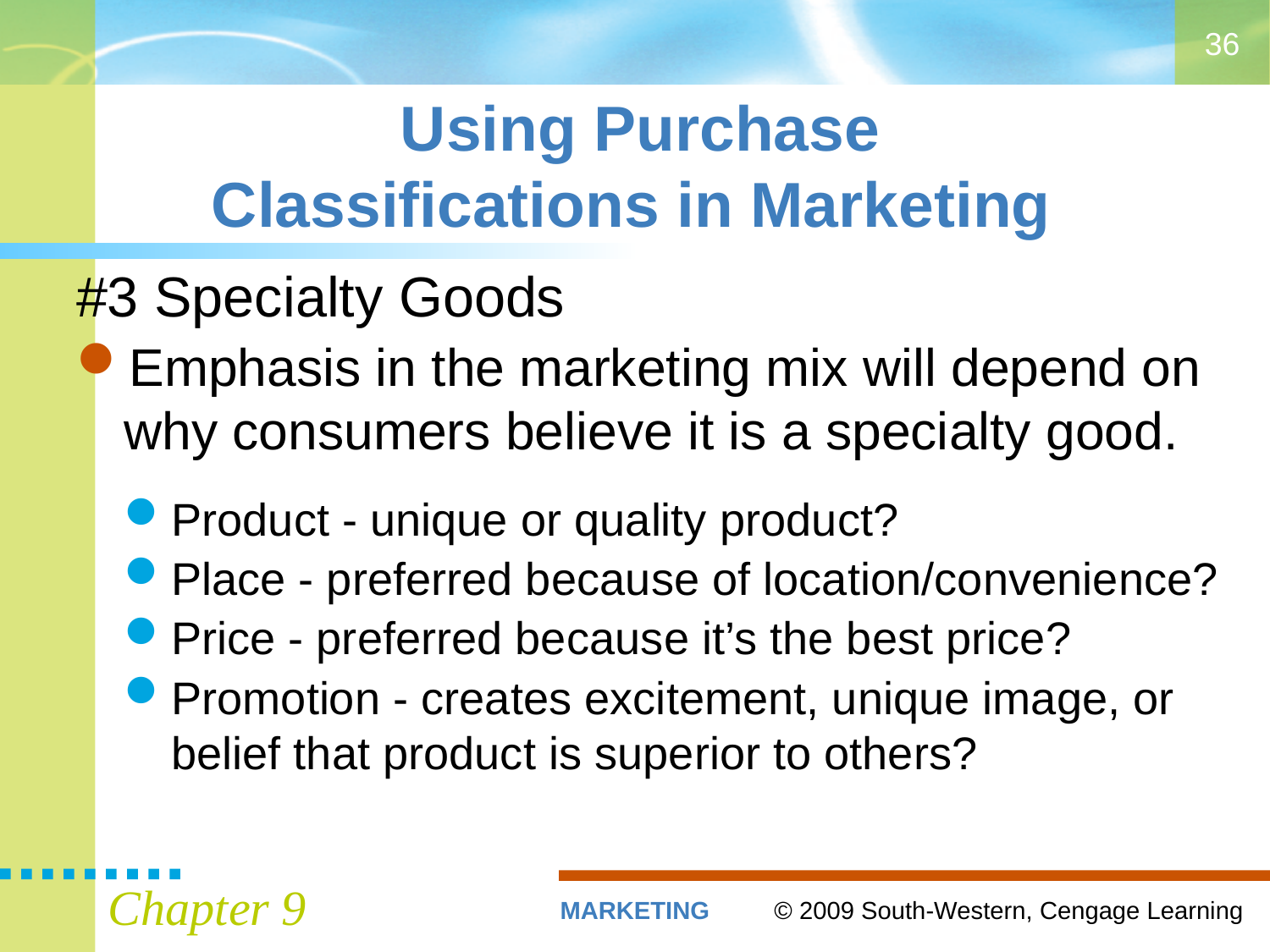

36
# Using Purchase Classifications in Marketing
#3 Specialty Goods
Emphasis in the marketing mix will depend on why consumers believe it is a specialty good.
Product - unique or quality product?
Place - preferred because of location/convenience?
Price - preferred because it’s the best price?
Promotion - creates excitement, unique image, or belief that product is superior to others?
Chapter 9